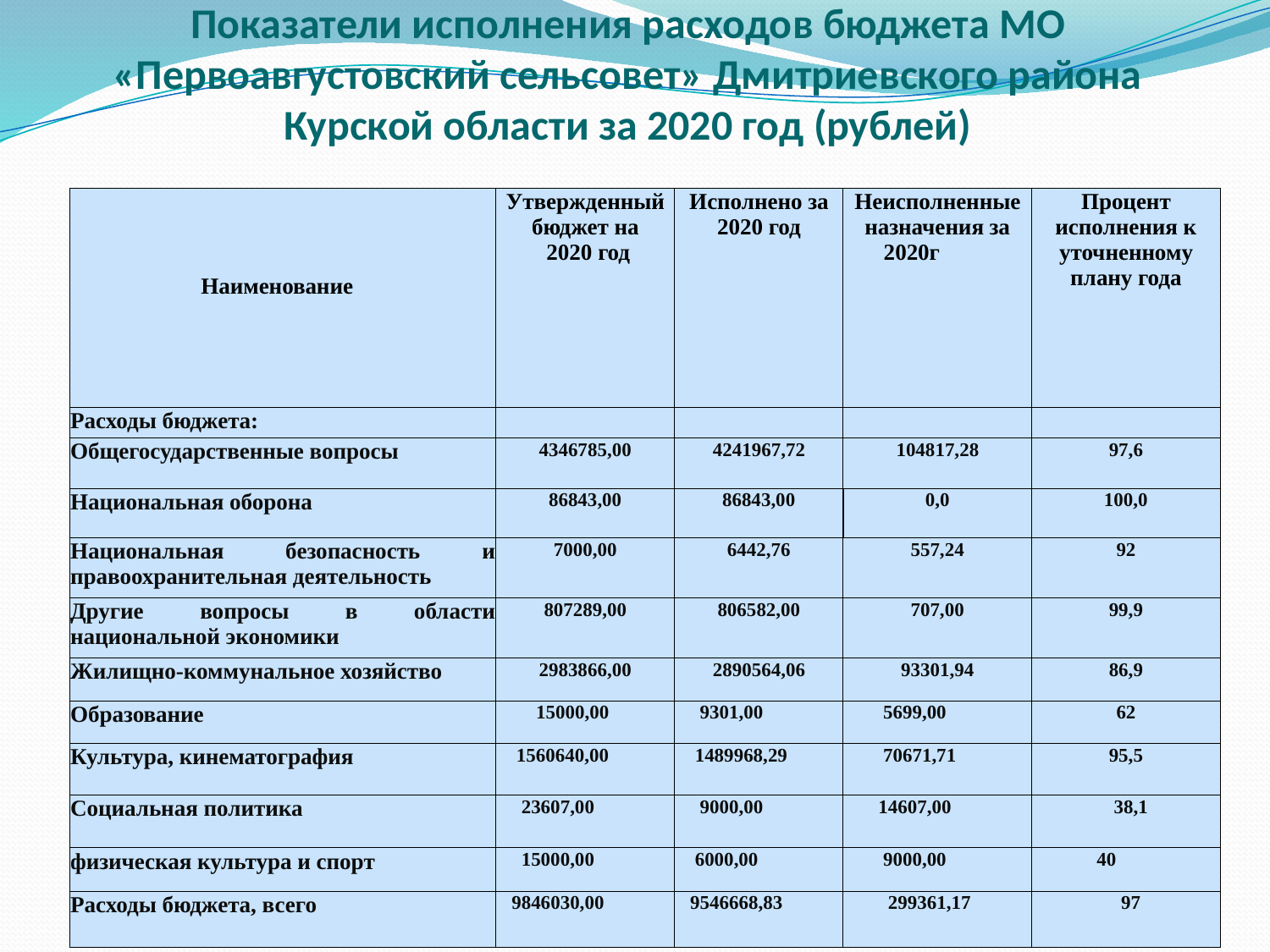

# Показатели исполнения расходов бюджета МО «Первоавгустовский сельсовет» Дмитриевского района Курской области за 2020 год (рублей)
|  | Утвержденный бюджет на 2020 год | Исполнено за 2020 год | Неисполненные назначения за 2020г | Процент исполнения к уточненному плану года |
| --- | --- | --- | --- | --- |
|  |  |  |  |  |
| Наименование |  |  |  |  |
|  |  |  |  |  |
| Расходы бюджета: |  |  |  |  |
| Общегосударственные вопросы | 4346785,00 | 4241967,72 | 104817,28 | 97,6 |
| Национальная оборона | 86843,00 | 86843,00 | 0,0 | 100,0 |
| Национальная безопасность и правоохранительная деятельность | 7000,00 | 6442,76 | 557,24 | 92 |
| Другие вопросы в области национальной экономики | 807289,00 | 806582,00 | 707,00 | 99,9 |
| Жилищно-коммунальное хозяйство | 2983866,00 | 2890564,06 | 93301,94 | 86,9 |
| Образование | 15000,00 | 9301,00 | 5699,00 | 62 |
| Культура, кинематография | 1560640,00 | 1489968,29 | 70671,71 | 95,5 |
| Социальная политика | 23607,00 | 9000,00 | 14607,00 | 38,1 |
| физическая культура и спорт | 15000,00 | 6000,00 | 9000,00 | 40 |
| Расходы бюджета, всего | 9846030,00 | 9546668,83 | 299361,17 | 97 |